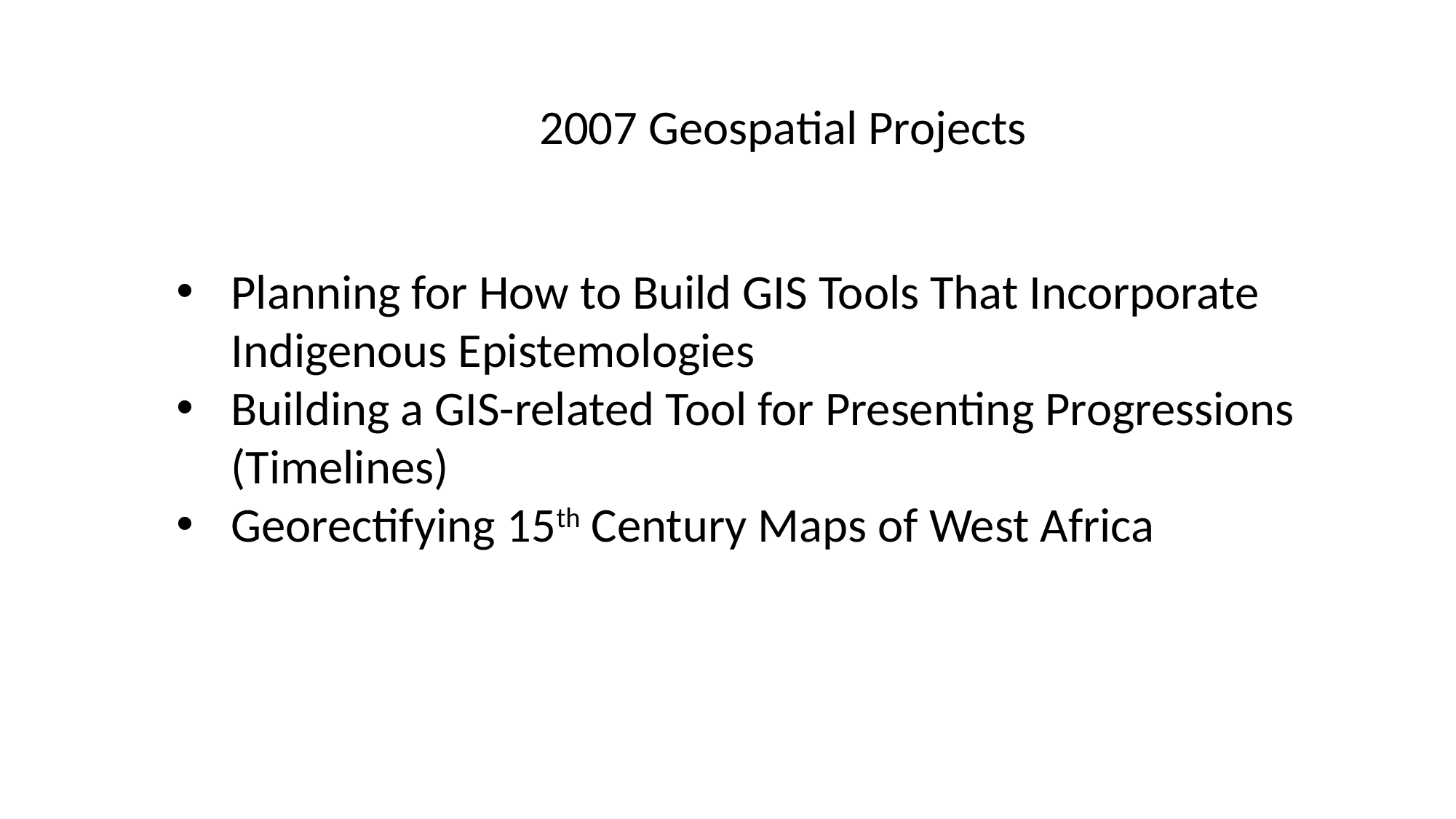

2007 Geospatial Projects
Planning for How to Build GIS Tools That Incorporate Indigenous Epistemologies
Building a GIS-related Tool for Presenting Progressions (Timelines)
Georectifying 15th Century Maps of West Africa